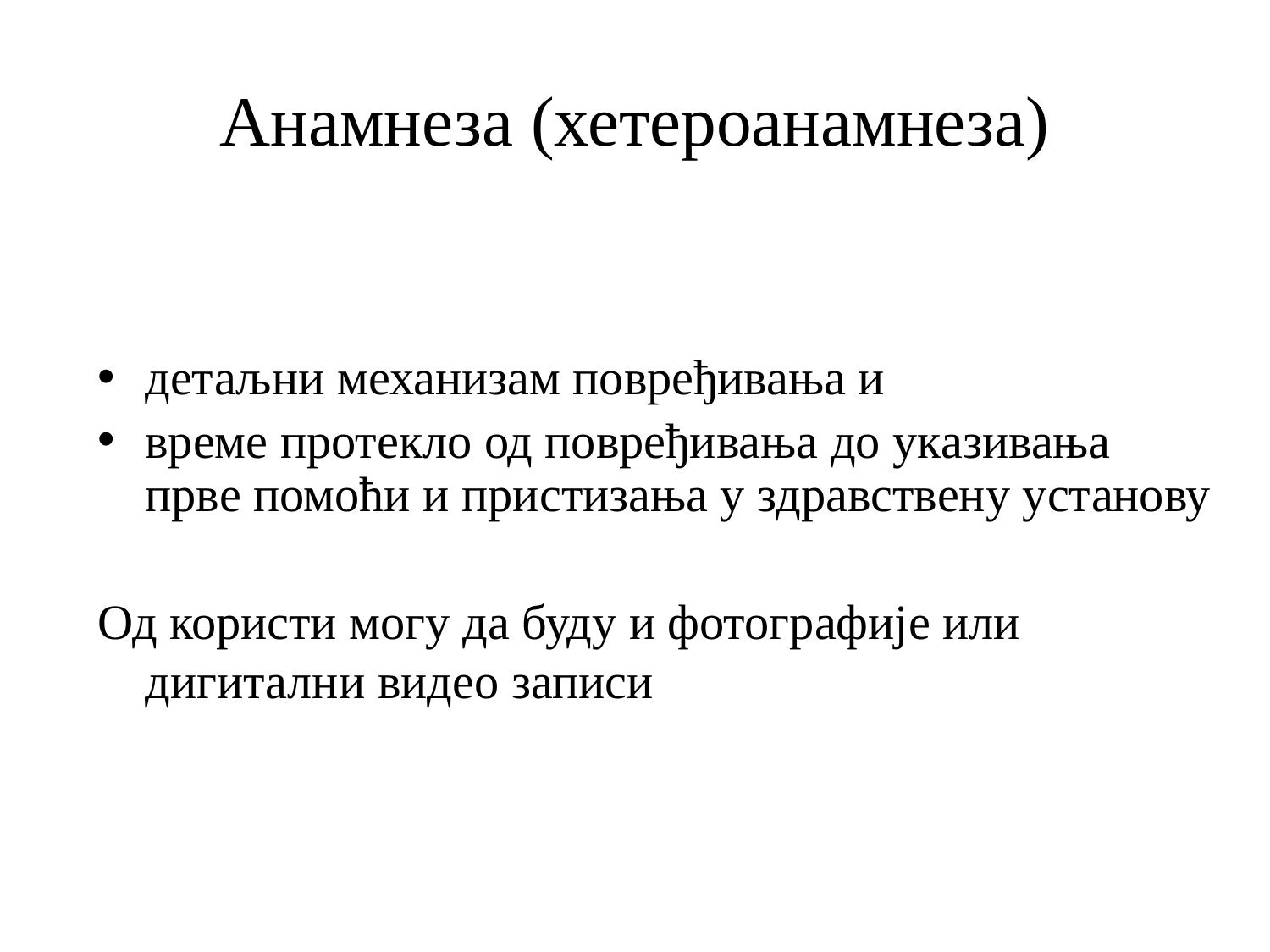

# Анамнеза (хетероанамнеза)
детаљни механизам повређивања и
време протекло од повређивања до указивања прве помоћи и пристизања у здравствену установу

Од користи могу да буду и фотографије или дигитални видео записи